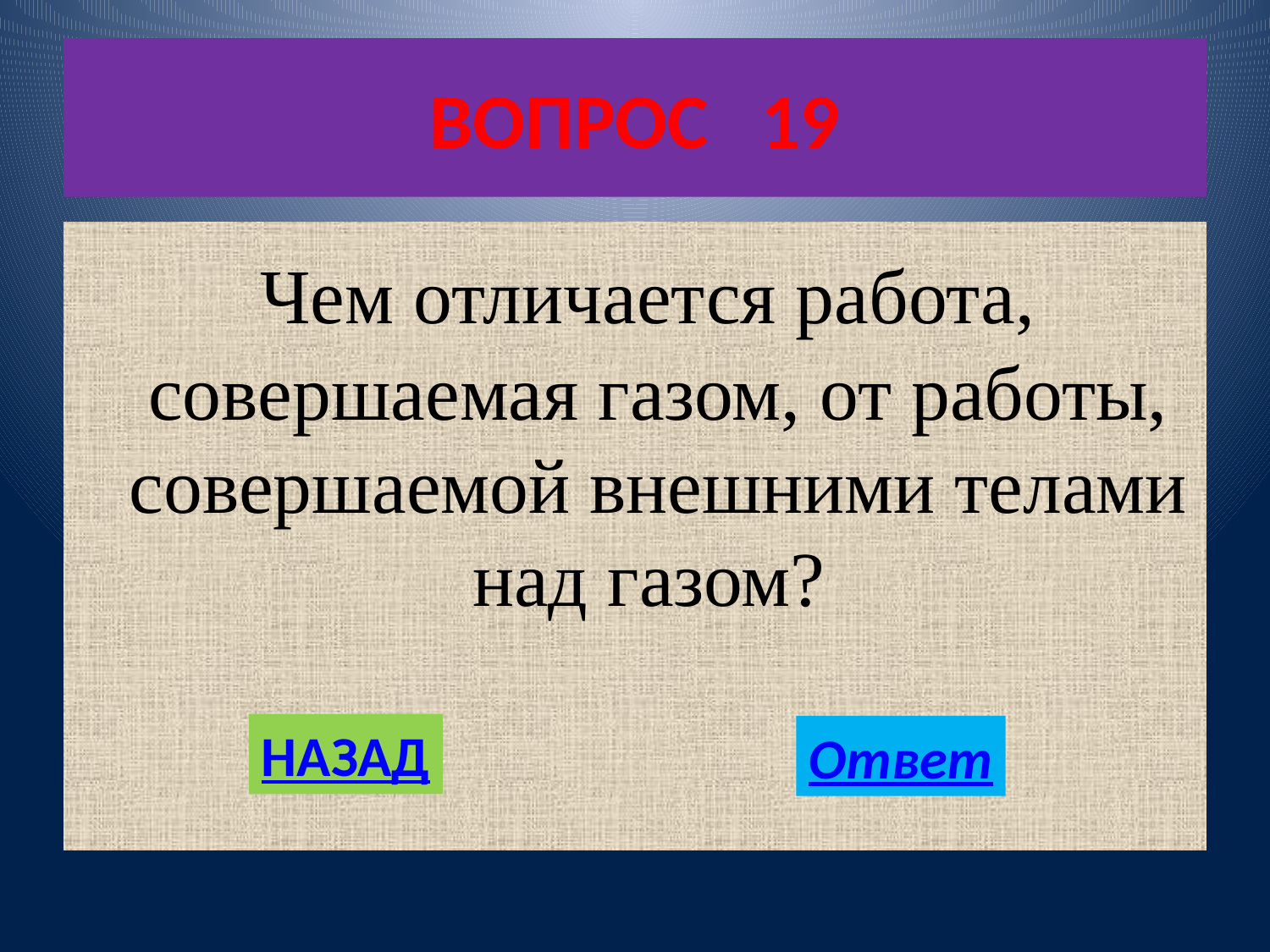

# ВОПРОС   19
 Чем отличается работа, совершаемая газом, от работы, совершаемой внешними телами над газом?

НАЗАД
Ответ